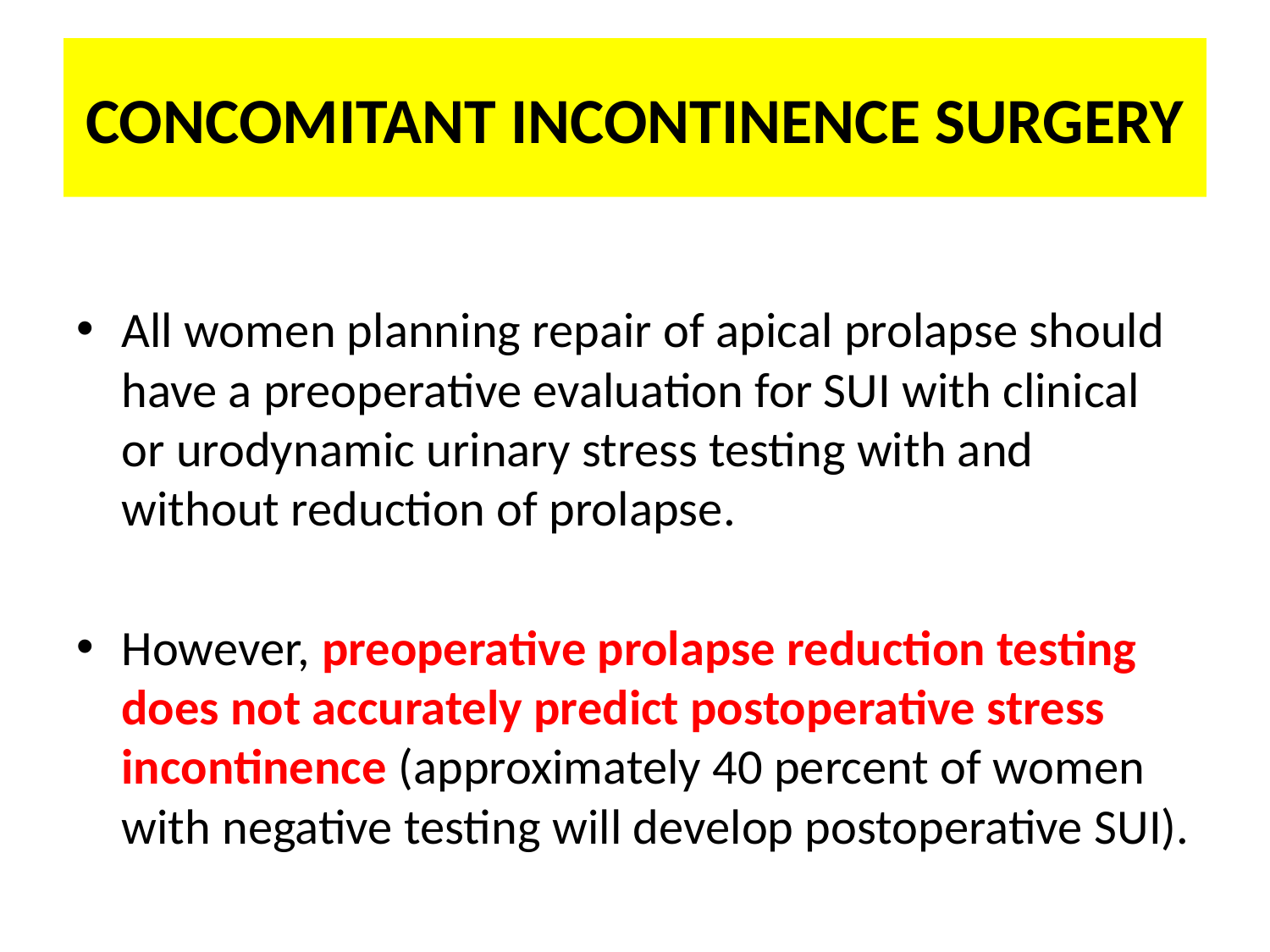

# CONCOMITANT INCONTINENCE SURGERY

All women planning repair of apical prolapse should have a preoperative evaluation for SUI with clinical or urodynamic urinary stress testing with and without reduction of prolapse.

However, preoperative prolapse reduction testing does not accurately predict postoperative stress incontinence (approximately 40 percent of women with negative testing will develop postoperative SUI).